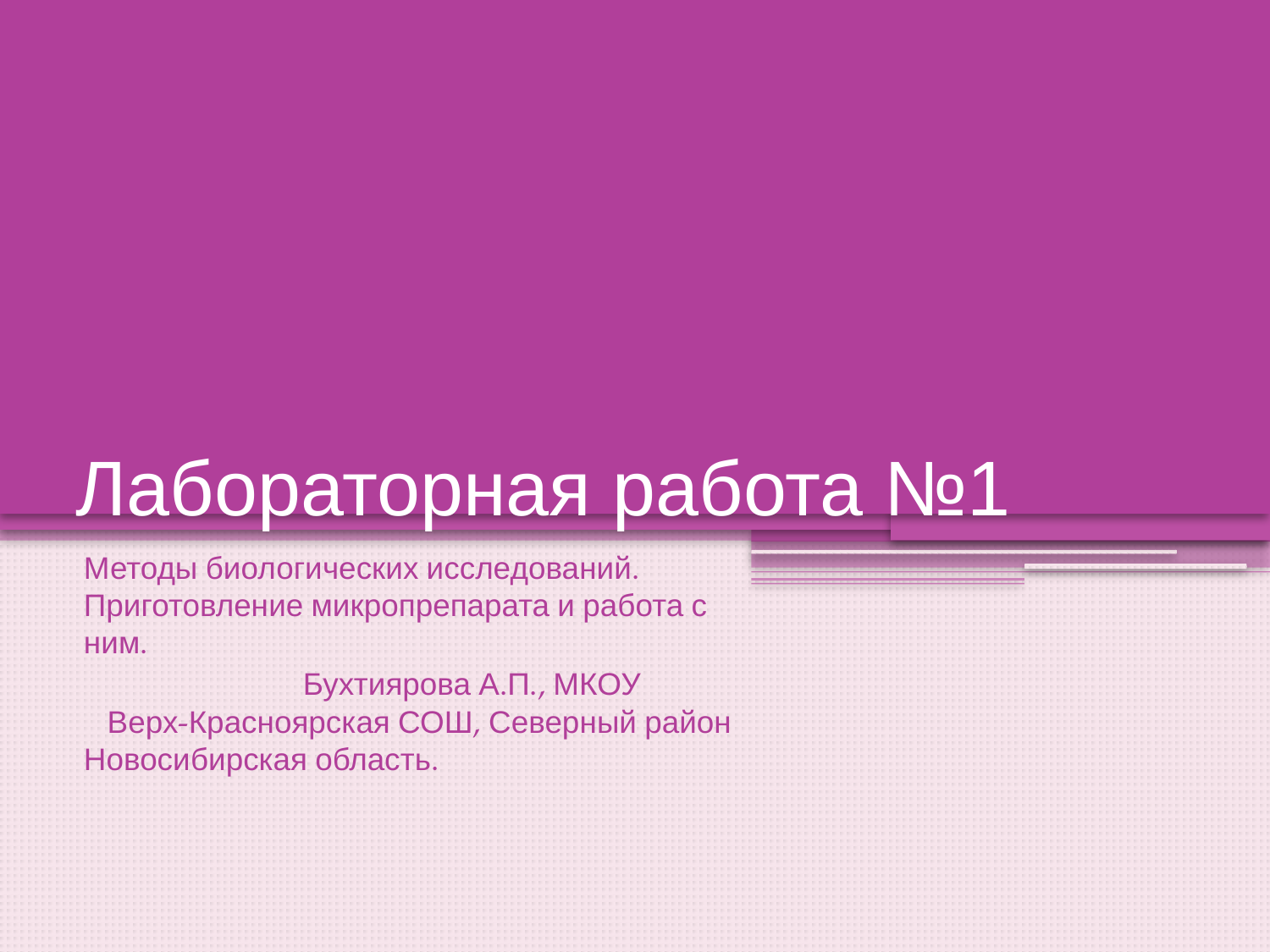

# Лабораторная работа №1
Методы биологических исследований.             Приготовление микропрепарата и работа с ним.
                            Бухтиярова А.П., МКОУ                Верх-Красноярская СОШ, Северный район Новосибирская область.